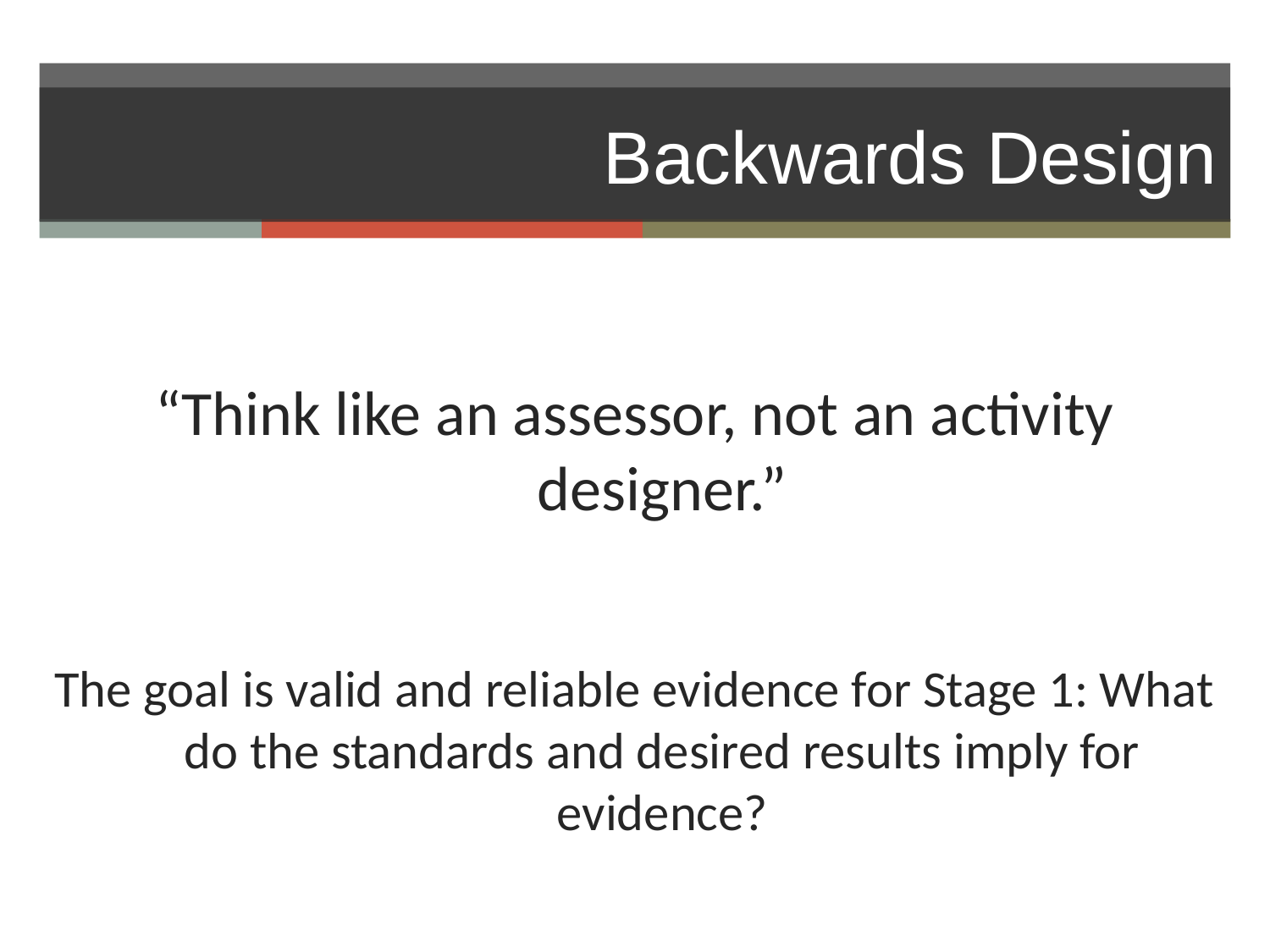

# Backwards Design

“Think like an assessor, not an activity designer.”

The goal is valid and reliable evidence for Stage 1: What do the standards and desired results imply for evidence?